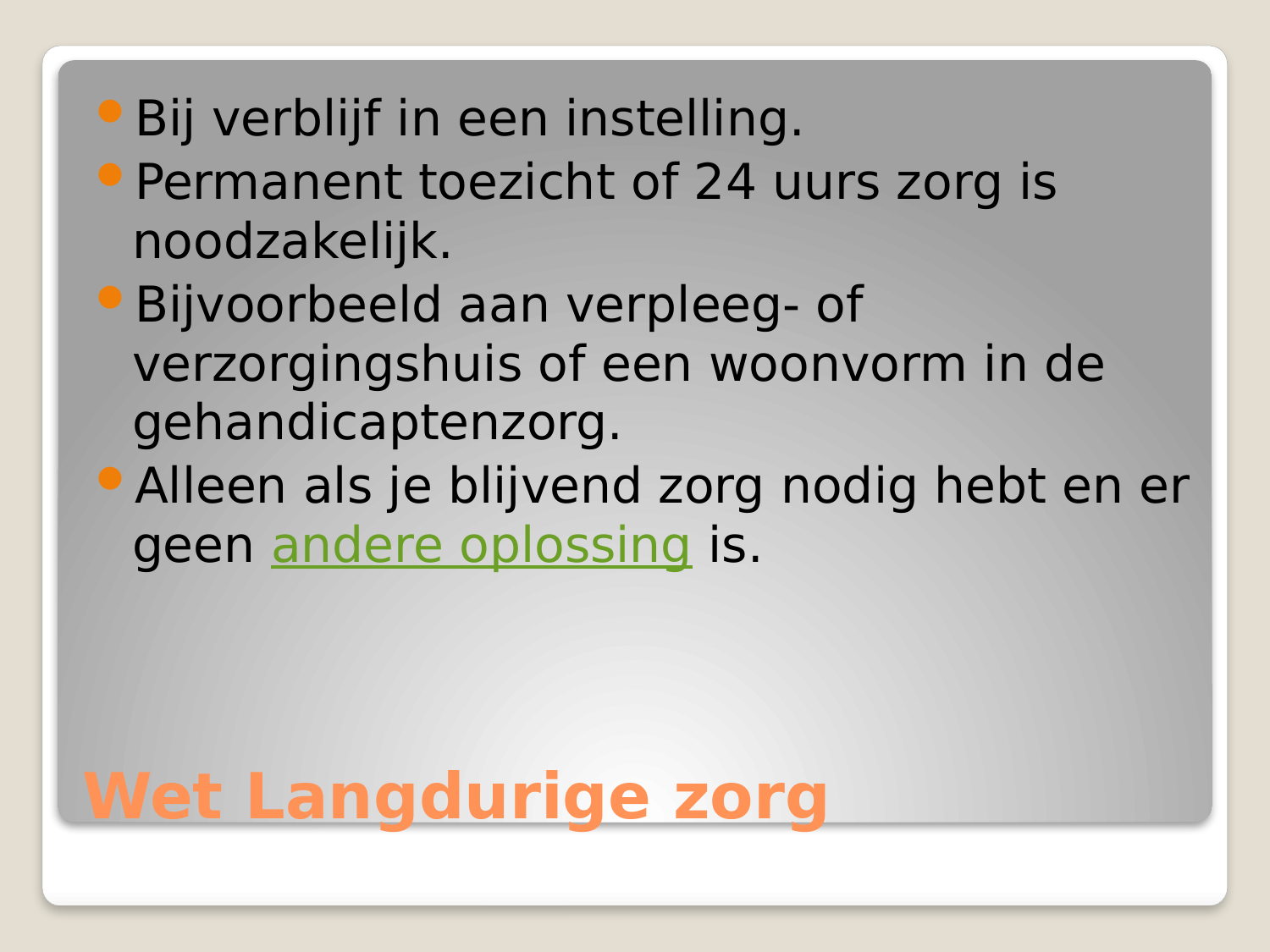

Bij verblijf in een instelling.
Permanent toezicht of 24 uurs zorg is noodzakelijk.
Bijvoorbeeld aan verpleeg- of verzorgingshuis of een woonvorm in de gehandicaptenzorg.
Alleen als je blijvend zorg nodig hebt en er geen andere oplossing is.

# Wet Langdurige zorg